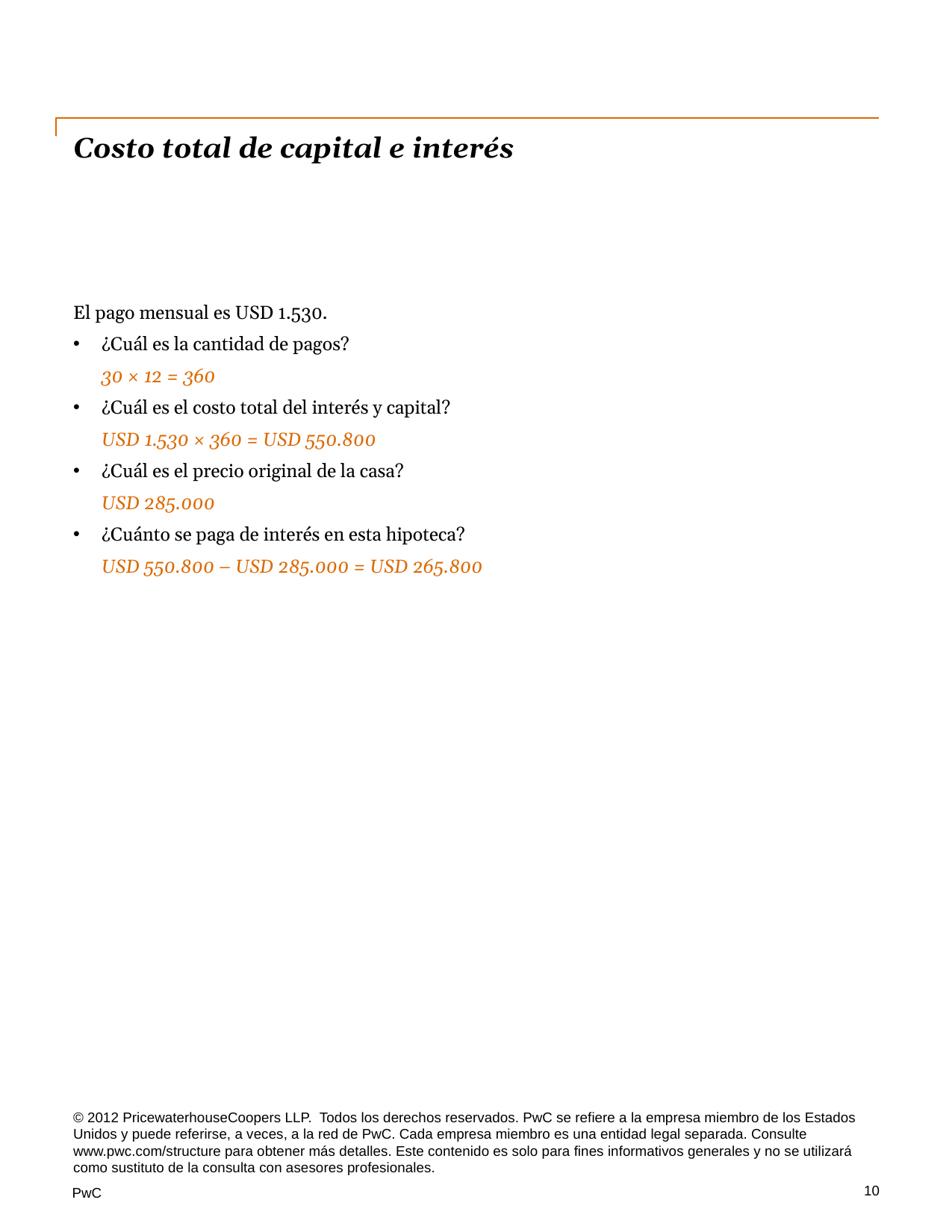

# Costo total de capital e interés
El pago mensual es USD 1.530.
¿Cuál es la cantidad de pagos?
30 × 12 = 360
¿Cuál es el costo total del interés y capital?
USD 1.530 × 360 = USD 550.800
¿Cuál es el precio original de la casa?
USD 285.000
¿Cuánto se paga de interés en esta hipoteca?
USD 550.800 – USD 285.000 = USD 265.800
© 2012 PricewaterhouseCoopers LLP.  Todos los derechos reservados. PwC se refiere a la empresa miembro de los Estados Unidos y puede referirse, a veces, a la red de PwC. Cada empresa miembro es una entidad legal separada. Consulte www.pwc.com/structure para obtener más detalles. Este contenido es solo para fines informativos generales y no se utilizará como sustituto de la consulta con asesores profesionales.
10